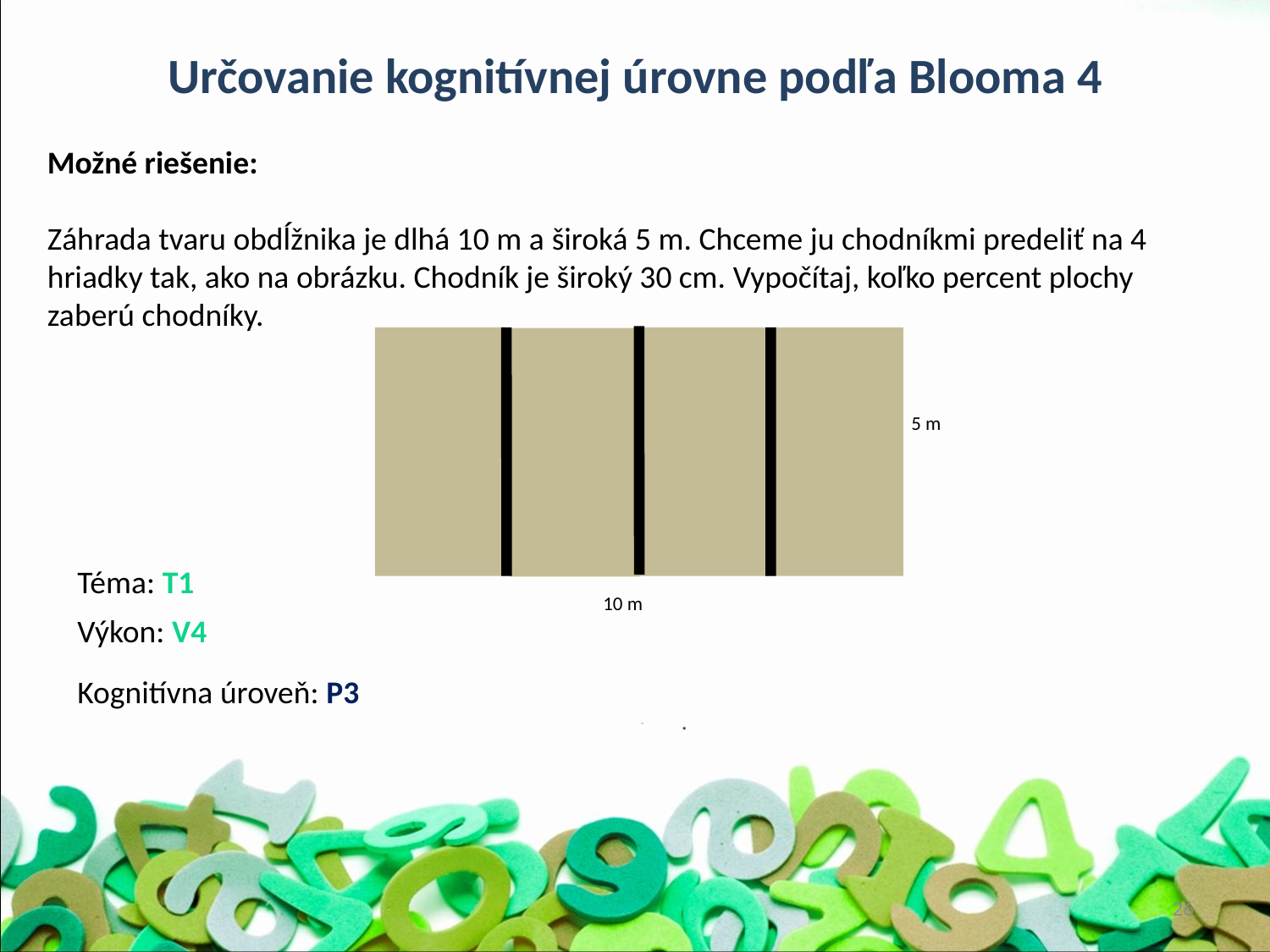

Určovanie kognitívnej úrovne podľa Blooma 4
Možné riešenie:

Záhrada tvaru obdĺžnika je dlhá 10 m a široká 5 m. Chceme ju chodníkmi predeliť na 4 hriadky tak, ako na obrázku. Chodník je široký 30 cm. Vypočítaj, koľko percent plochy zaberú chodníky.

5 m
10 m

Téma: T1
Výkon: V4
Kognitívna úroveň: P3
26